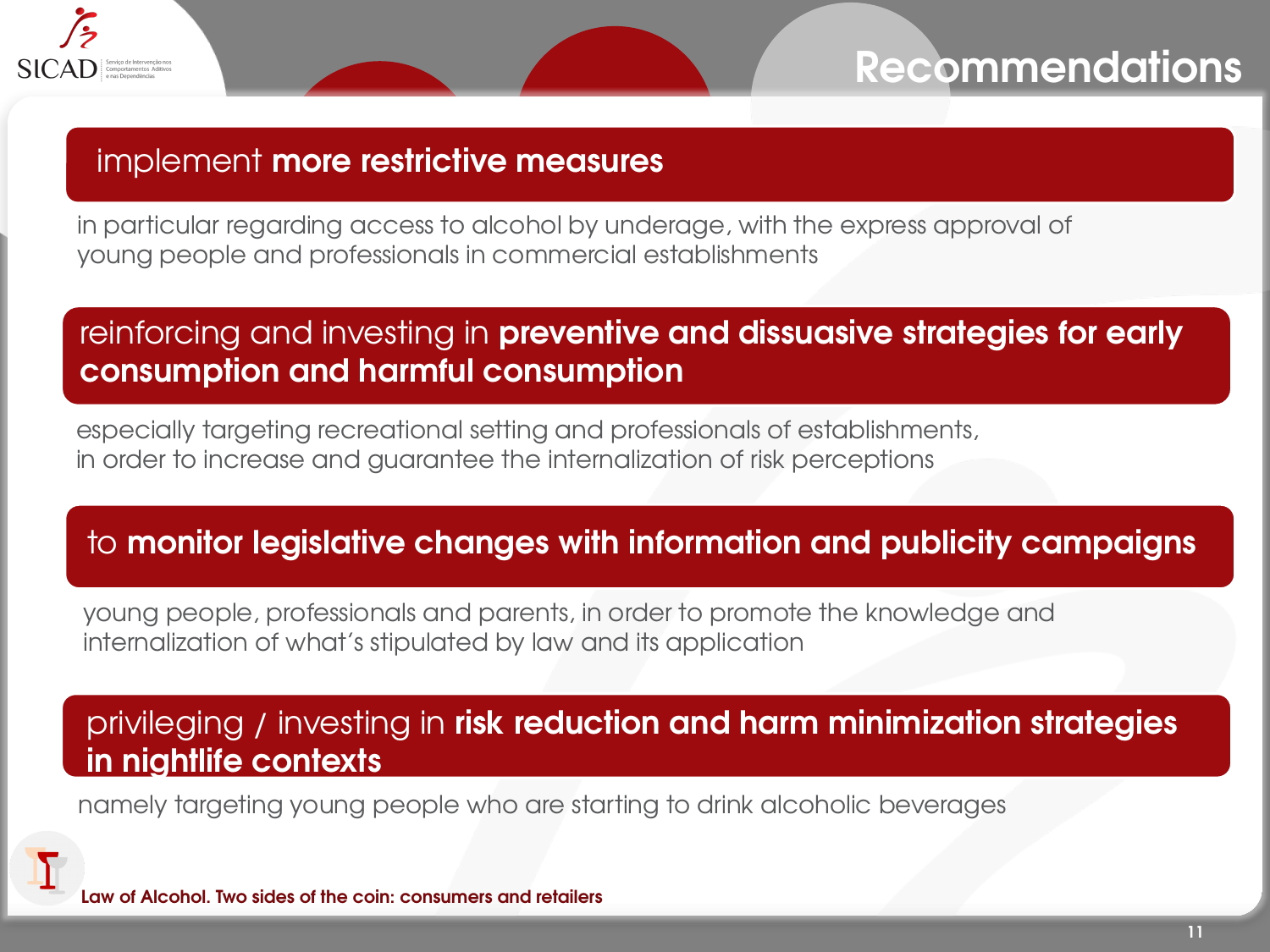

Recommendations

implement more restrictive measures
in particular regarding access to alcohol by underage, with the express approval of young people and professionals in commercial establishments

reinforcing and investing in preventive and dissuasive strategies for early consumption and harmful consumption
especially targeting recreational setting and professionals of establishments, in order to increase and guarantee the internalization of risk perceptions

to monitor legislative changes with information and publicity campaigns
young people, professionals and parents, in order to promote the knowledge and internalization of what’s stipulated by law and its application

privileging / investing in risk reduction and harm minimization strategies in nightlife contexts
namely targeting young people who are starting to drink alcoholic beverages

Law of Alcohol. Two sides of the coin: consumers and retailers
11